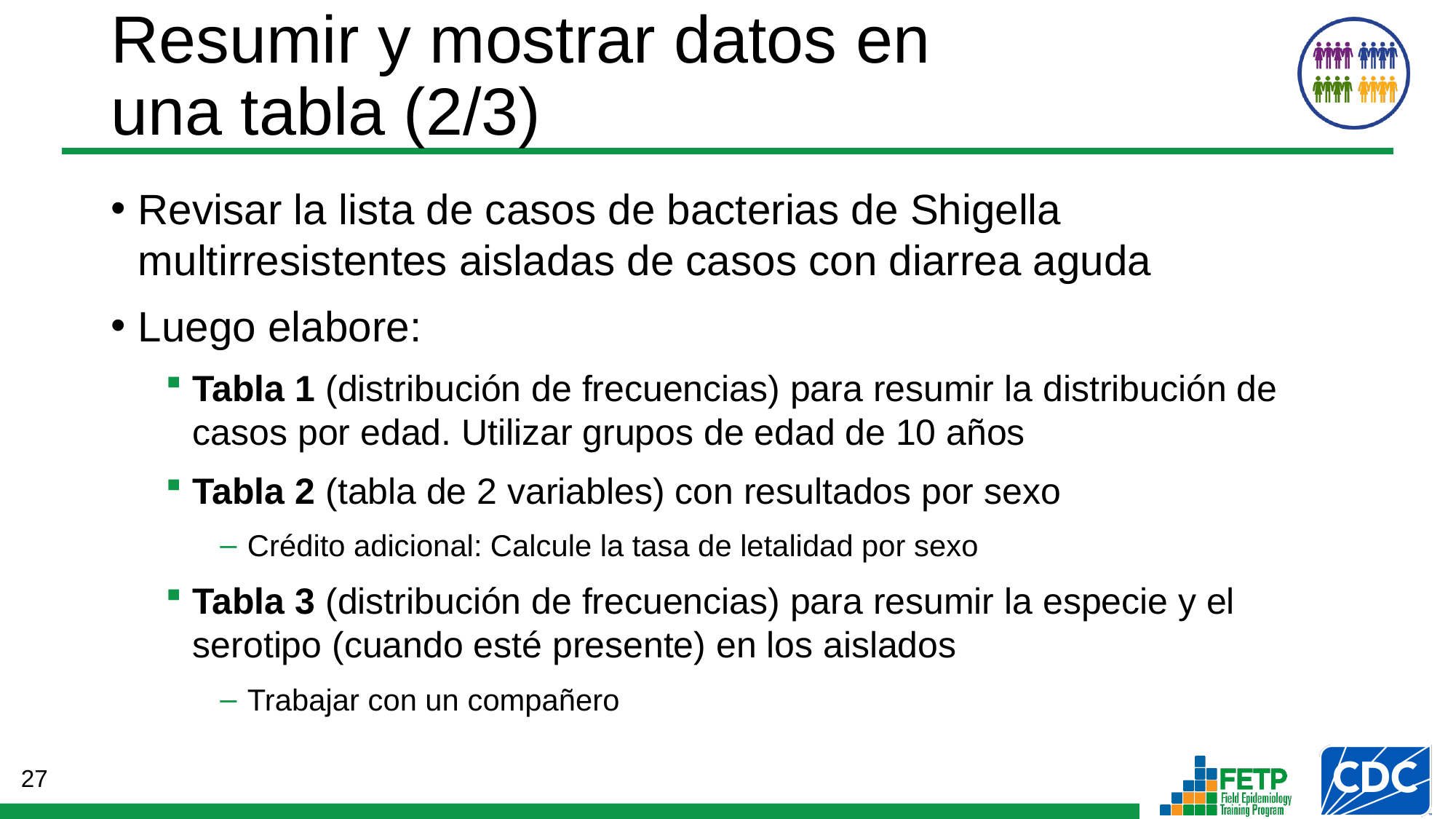

# Resumir y mostrar datos en una tabla (2/3)
Revisar la lista de casos de bacterias de Shigella multirresistentes aisladas de casos con diarrea aguda
Luego elabore:
Tabla 1 (distribución de frecuencias) para resumir la distribución de casos por edad. Utilizar grupos de edad de 10 años
Tabla 2 (tabla de 2 variables) con resultados por sexo
Crédito adicional: Calcule la tasa de letalidad por sexo
Tabla 3 (distribución de frecuencias) para resumir la especie y el serotipo (cuando esté presente) en los aislados
Trabajar con un compañero